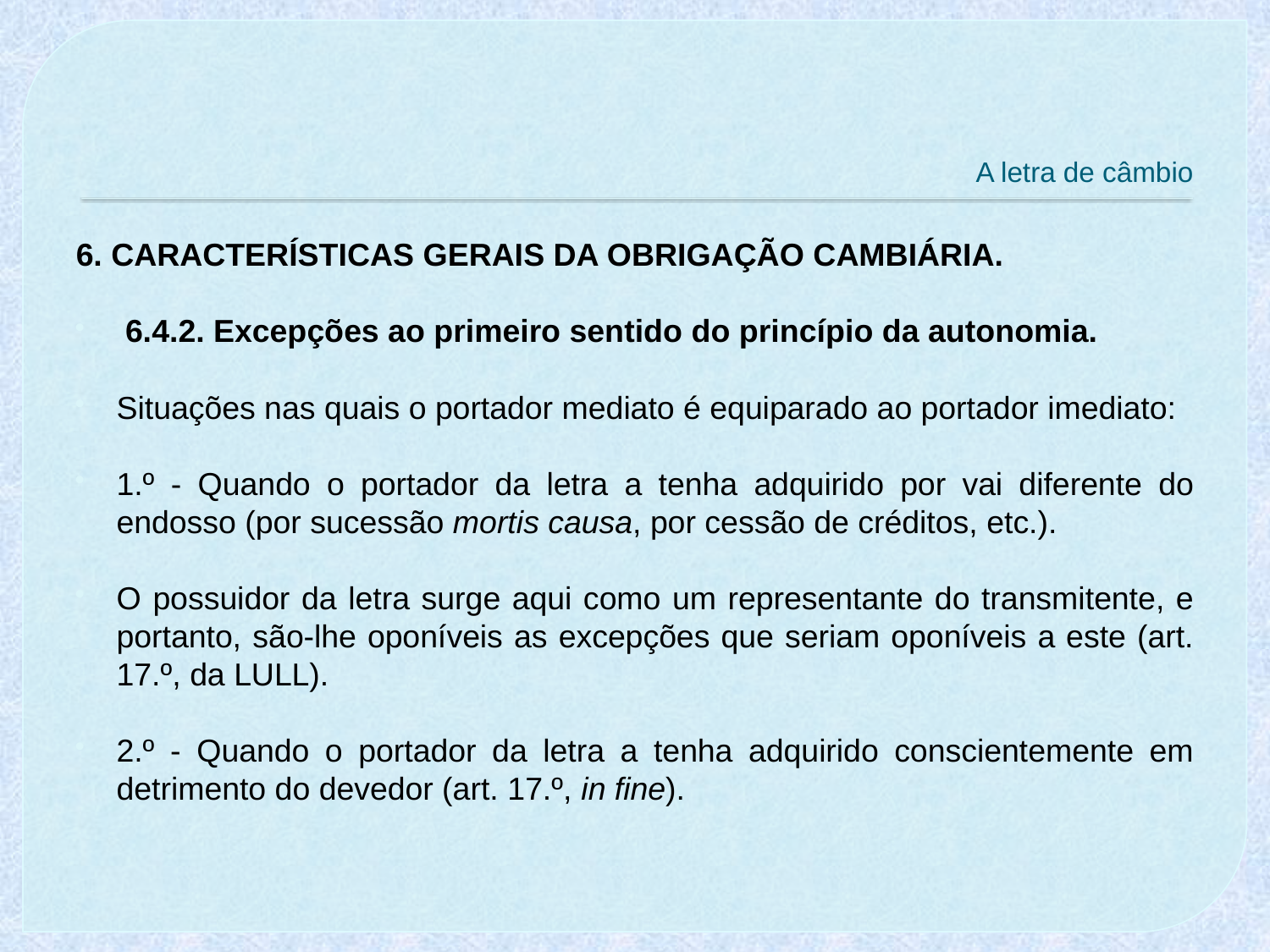

# A letra de câmbio
6. CARACTERÍSTICAS GERAIS DA OBRIGAÇÃO CAMBIÁRIA.

 6.4.2. Excepções ao primeiro sentido do princípio da autonomia.

Situações nas quais o portador mediato é equiparado ao portador imediato:

1.º - Quando o portador da letra a tenha adquirido por vai diferente do endosso (por sucessão mortis causa, por cessão de créditos, etc.).

O possuidor da letra surge aqui como um representante do transmitente, e portanto, são-lhe oponíveis as excepções que seriam oponíveis a este (art. 17.º, da LULL).

2.º - Quando o portador da letra a tenha adquirido conscientemente em detrimento do devedor (art. 17.º, in fine).